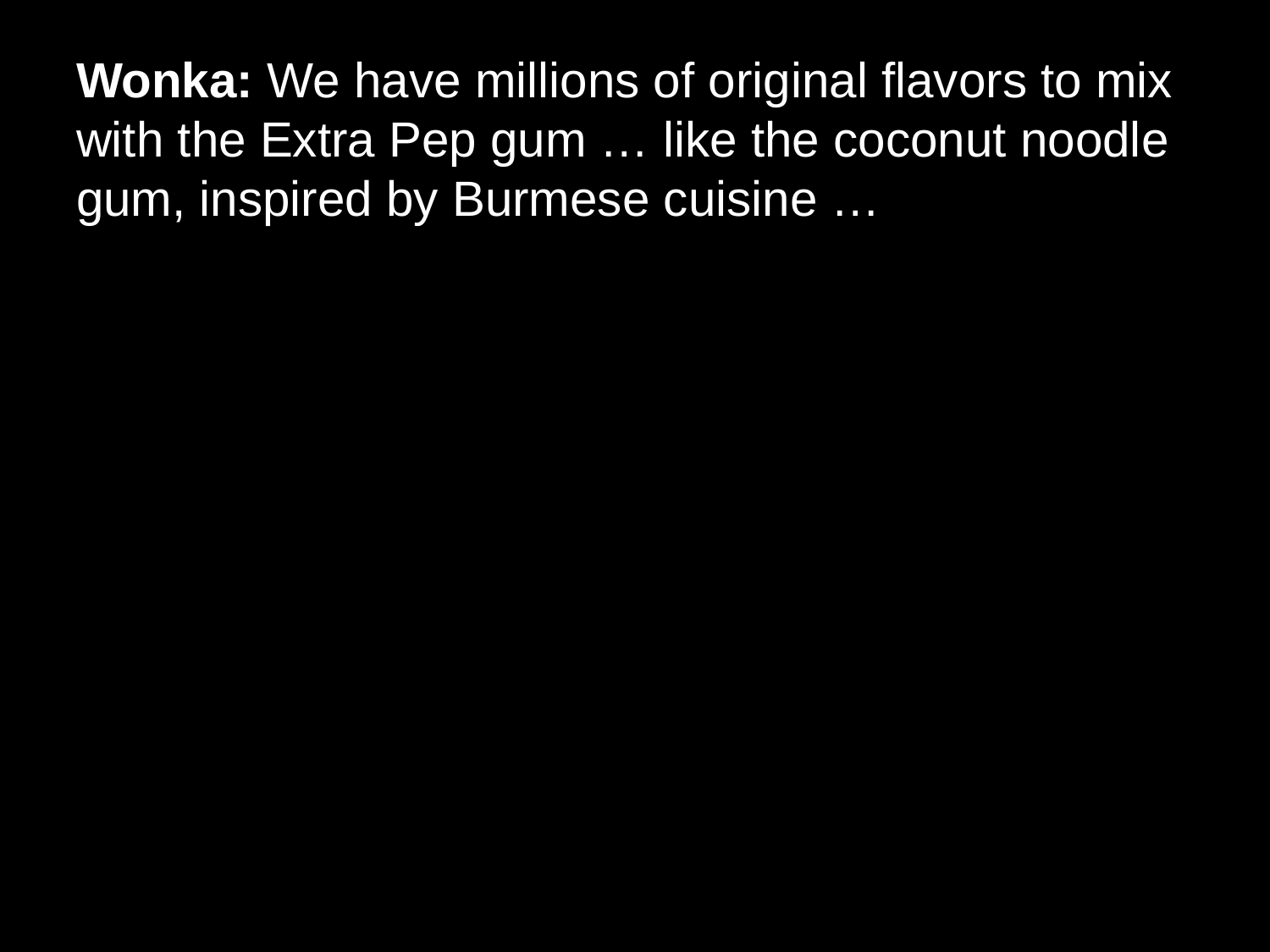

# Wonka: We have millions of original flavors to mix with the Extra Pep gum … like the coconut noodle gum, inspired by Burmese cuisine …